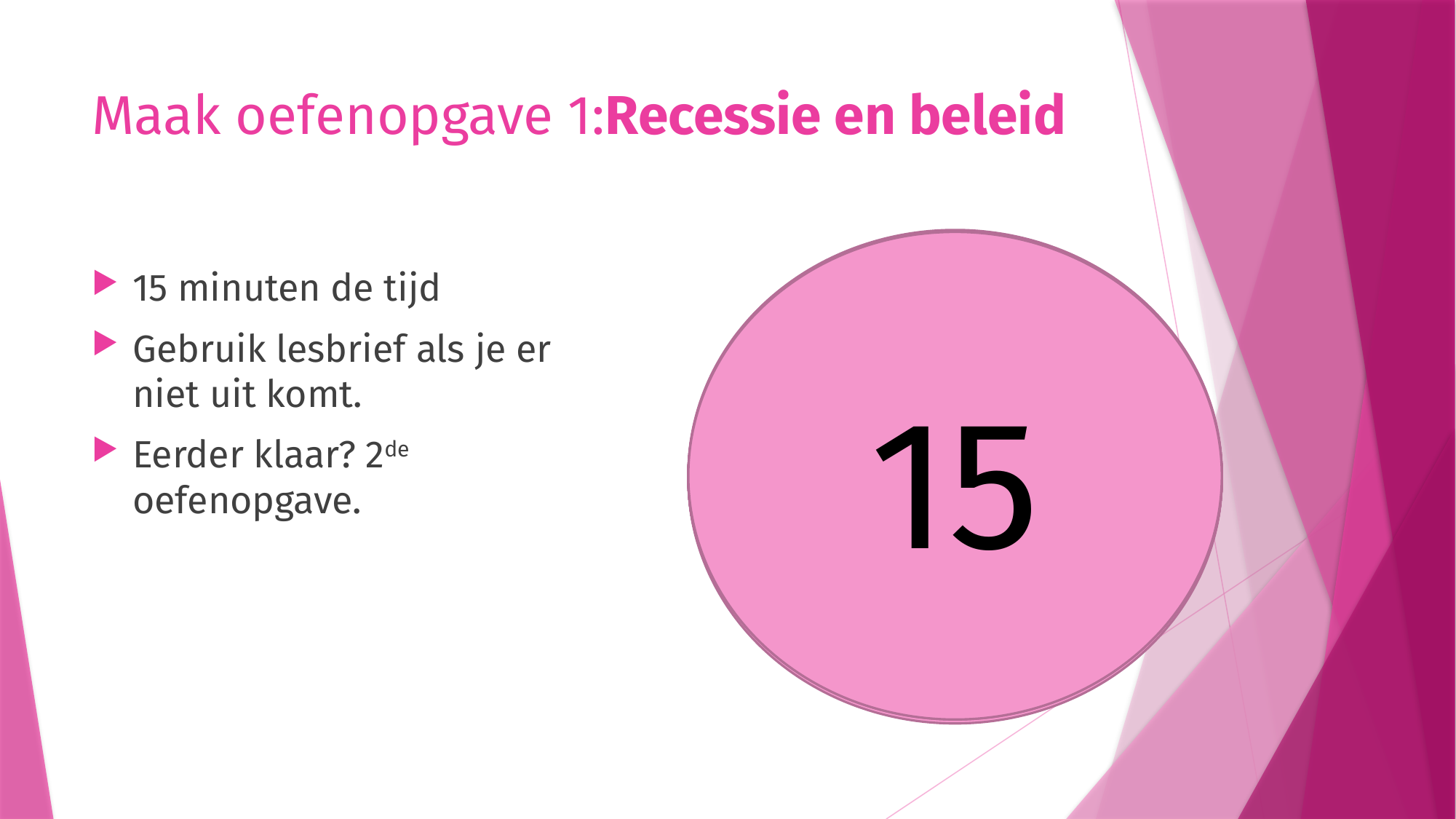

# Maak oefenopgave 1:Recessie en beleid
10
15
14
9
8
11
12
5
6
7
4
3
1
2
13
15 minuten de tijd
Gebruik lesbrief als je er niet uit komt.
Eerder klaar? 2de oefenopgave.